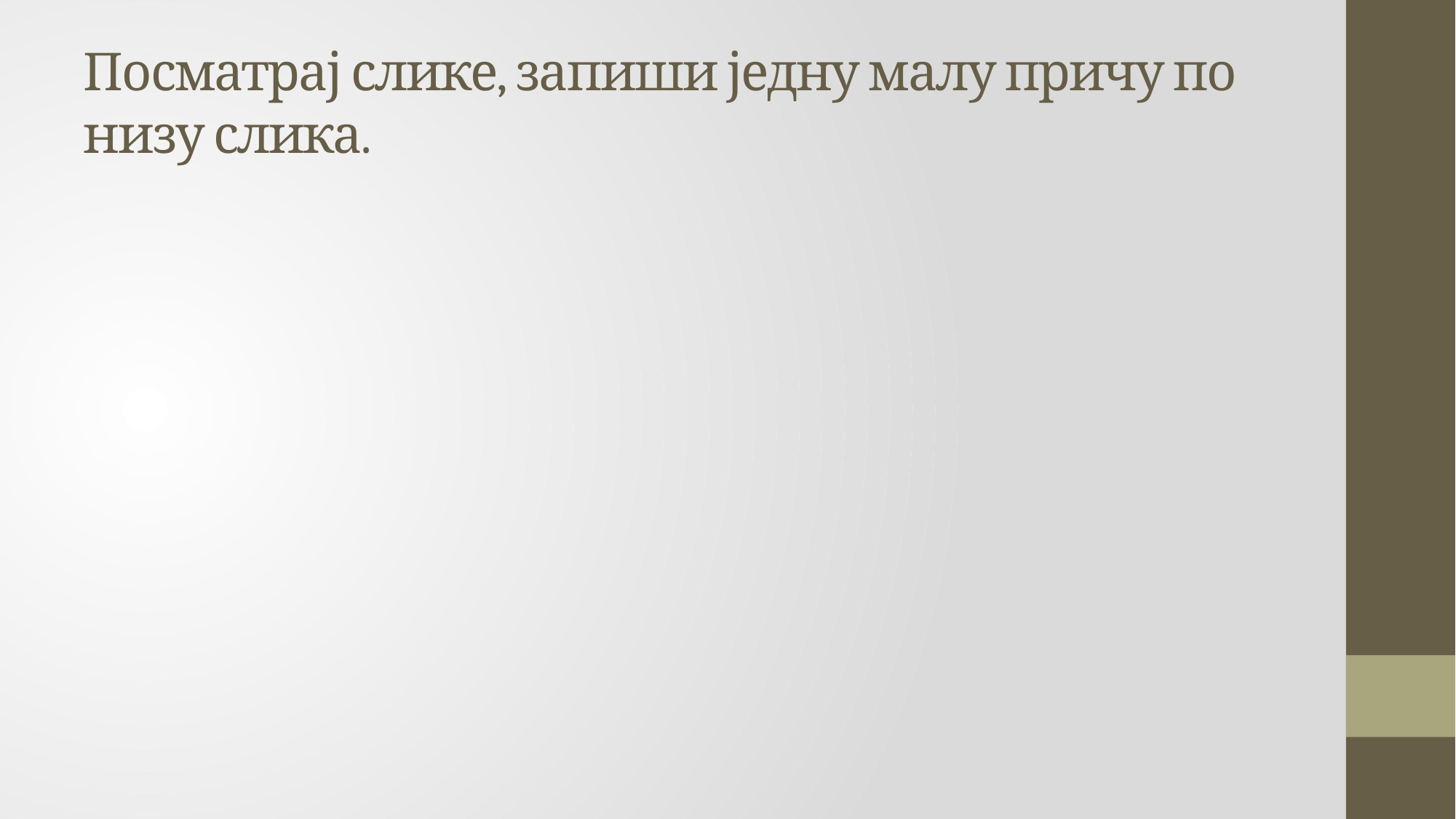

# Посматрај слике, запиши једну малу причу по низу слика.